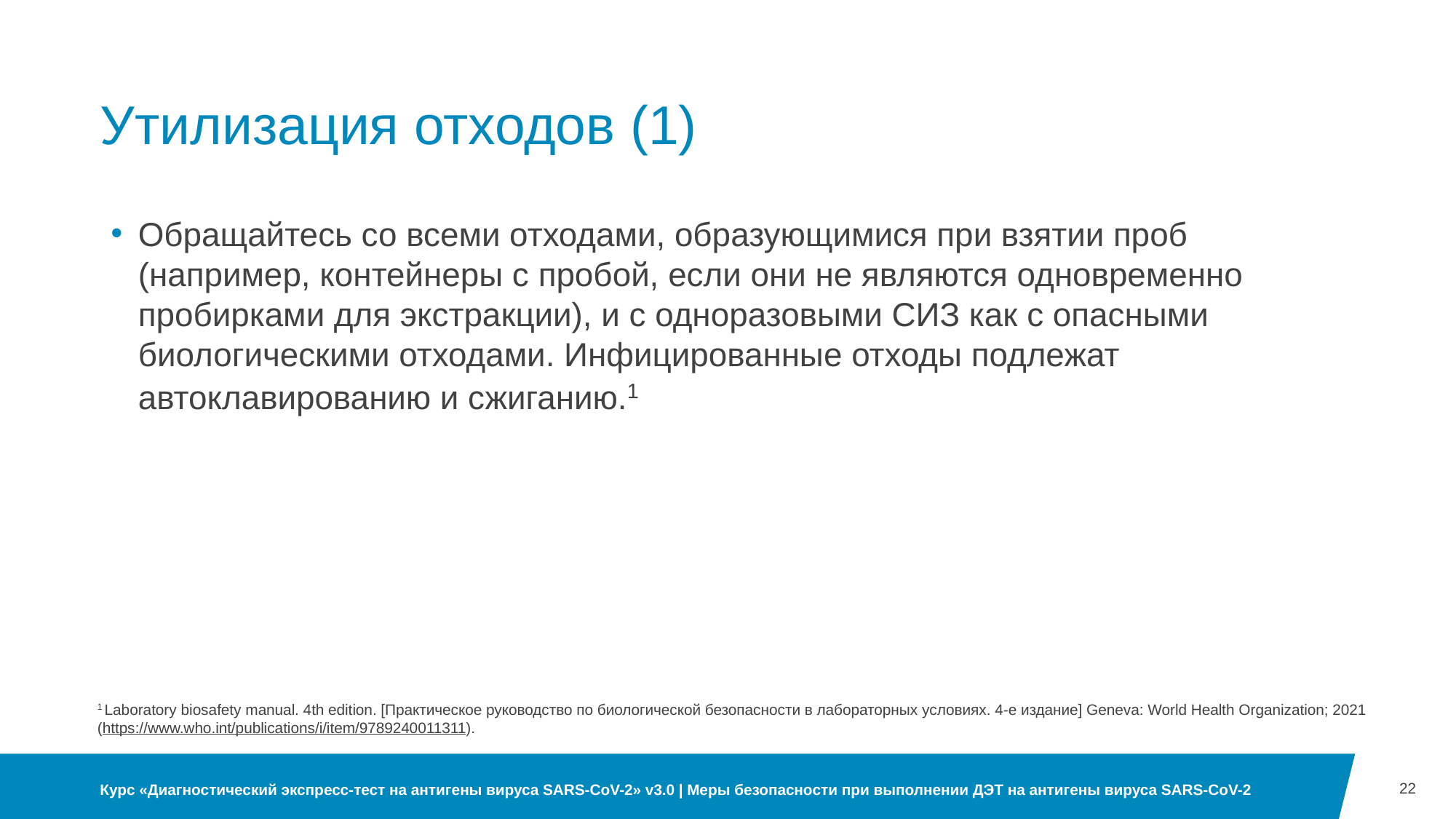

# Утилизация отходов (1)
Обращайтесь со всеми отходами, образующимися при взятии проб (например, контейнеры с пробой, если они не являются одновременно пробирками для экстракции), и с одноразовыми СИЗ как с опасными биологическими отходами. Инфицированные отходы подлежат автоклавированию и сжиганию.1

1 Laboratory biosafety manual. 4th edition. [Практическое руководство по биологической безопасности в лабораторных условиях. 4-е издание] Geneva: World Health Organization; 2021 (https://www.who.int/publications/i/item/9789240011311).
22
Курс «Диагностический экспресс-тест на антигены вируса SARS-CoV-2» v3.0 | Меры безопасности при выполнении ДЭТ на антигены вируса SARS-CoV-2